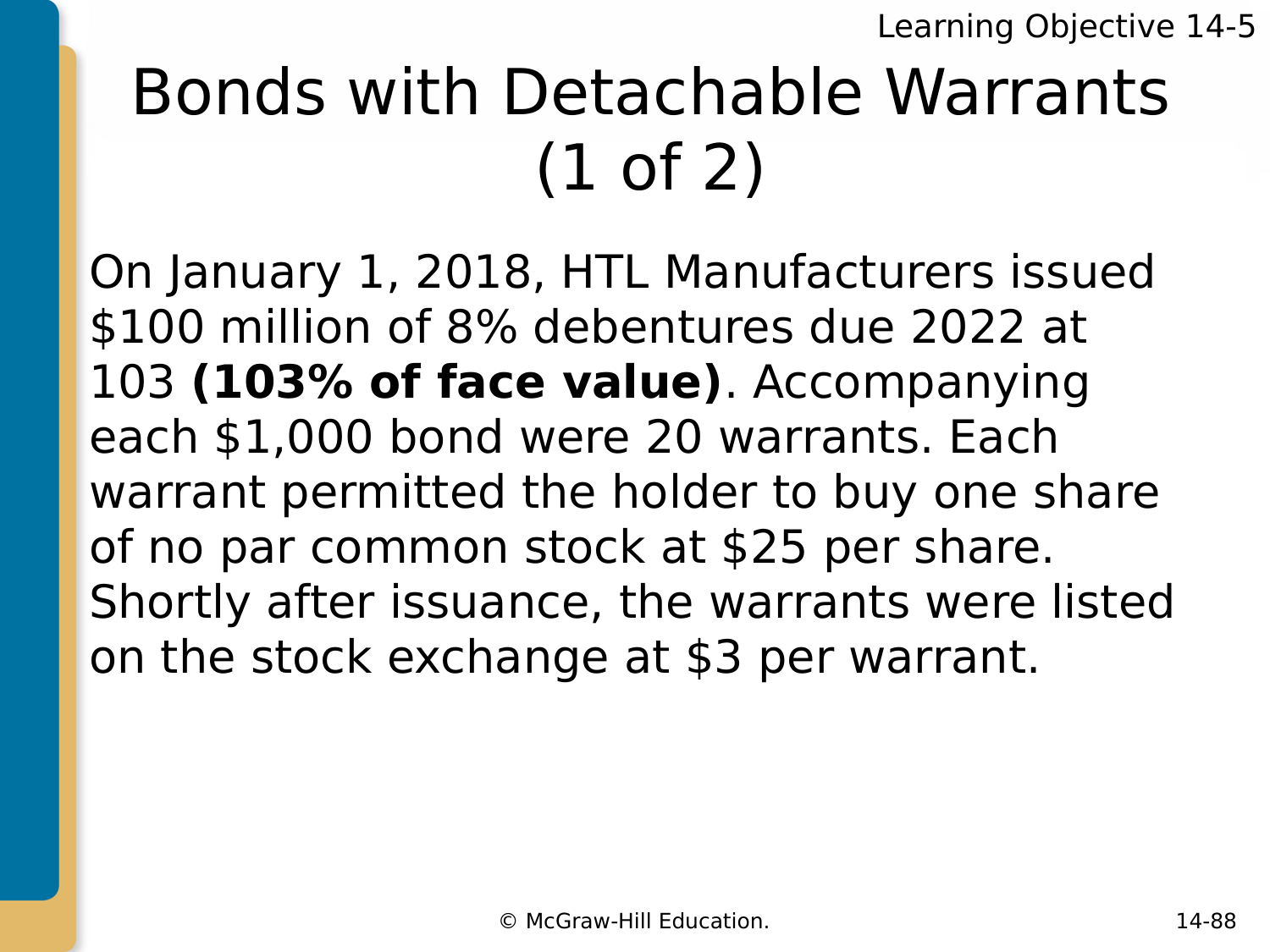

Learning Objective 14-5
# Bonds with Detachable Warrants (1 of 2)
On January 1, 2018, HTL Manufacturers issued $100 million of 8% debentures due 2022 at 103 (103% of face value). Accompanying each $1,000 bond were 20 warrants. Each warrant permitted the holder to buy one share of no par common stock at $25 per share. Shortly after issuance, the warrants were listed on the stock exchange at $3 per warrant.